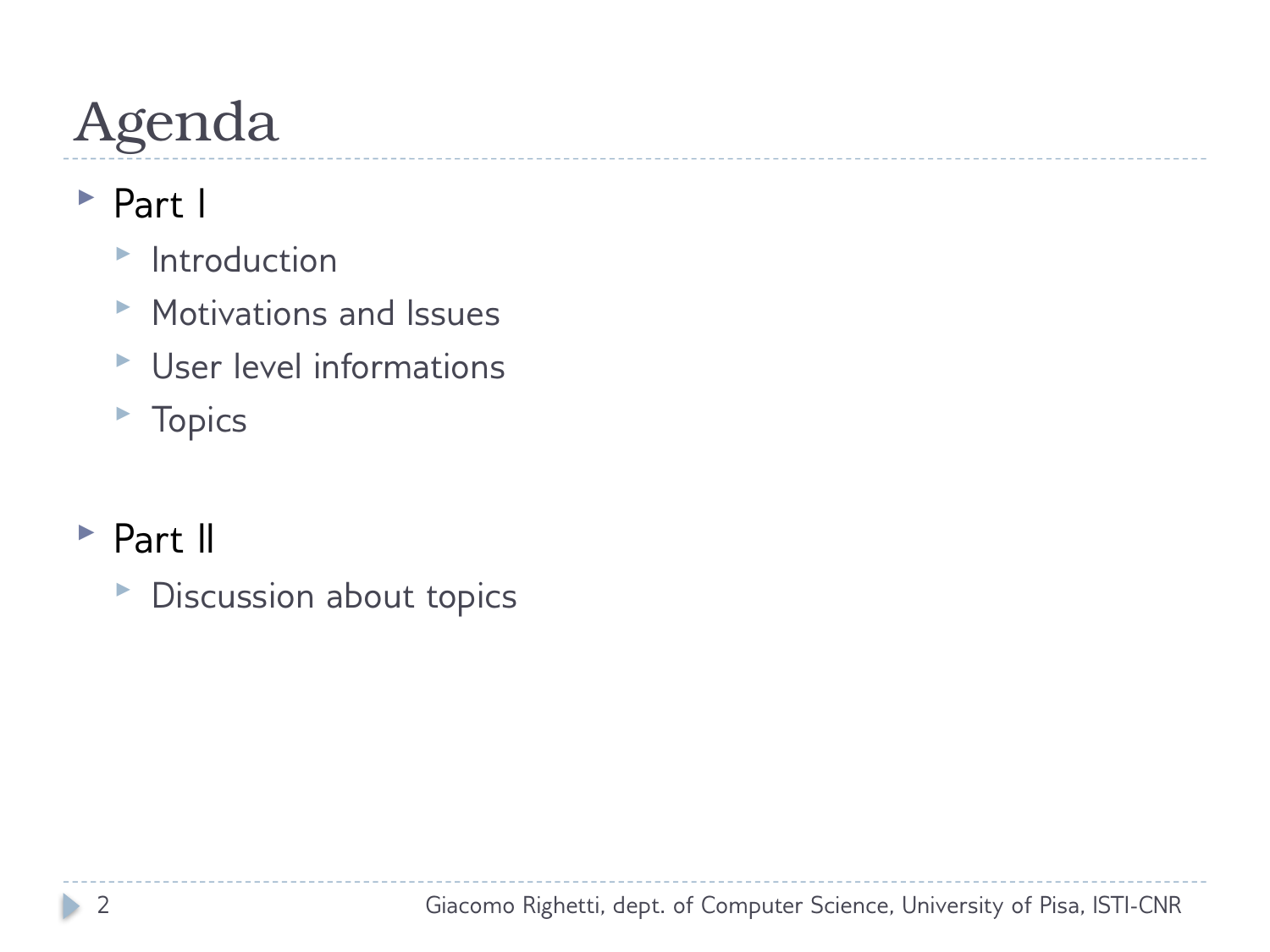

# Agenda
Part I
Introduction
Motivations and Issues
User level informations
Topics

Part II
Discussion about topics
2
Giacomo Righetti, dept. of Computer Science, University of Pisa, ISTI-CNR